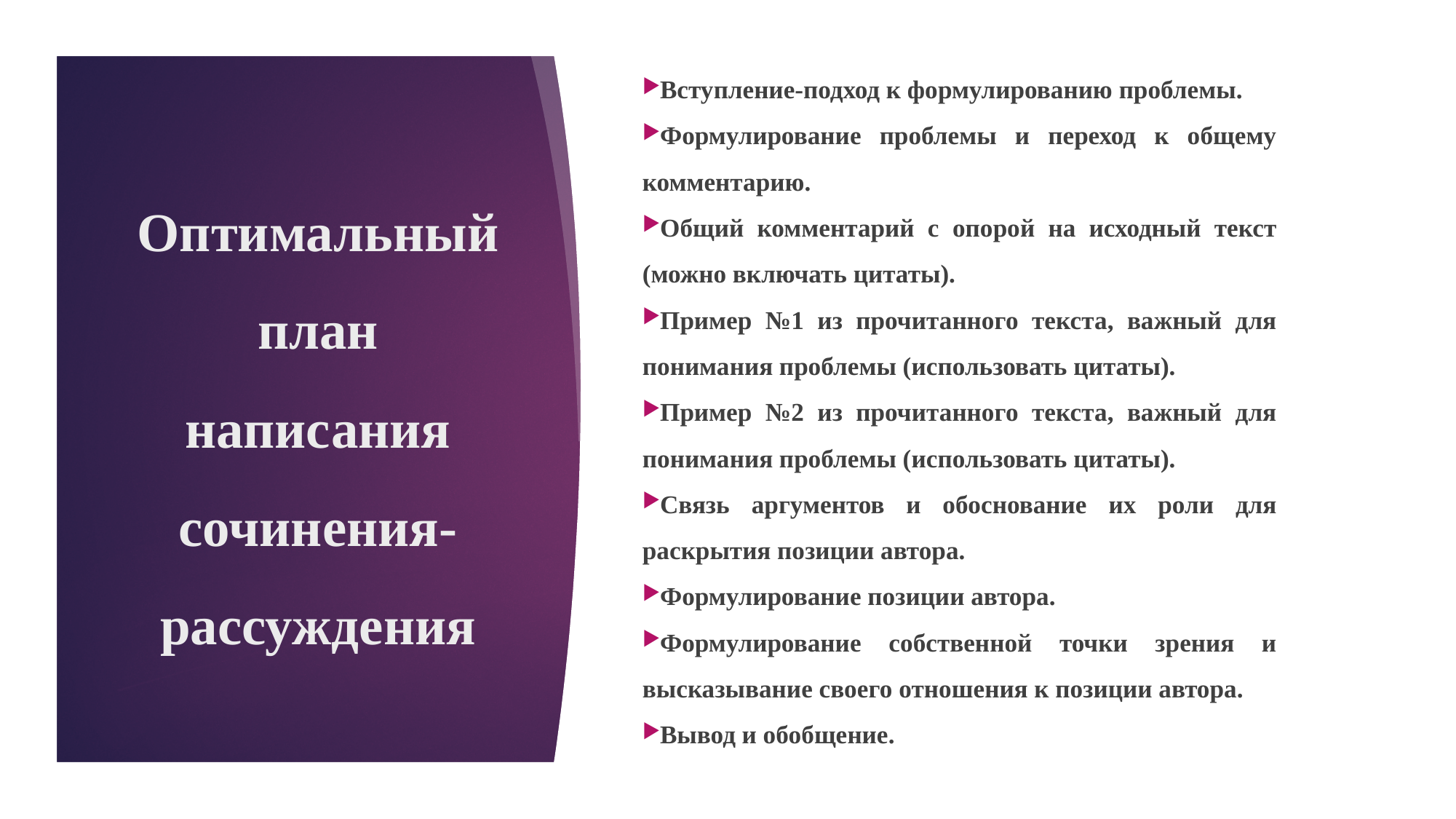

Вступление-подход к формулированию проблемы.
Формулирование проблемы и переход к общему комментарию.
Общий комментарий с опорой на исходный текст (можно включать цитаты).
Пример №1 из прочитанного текста, важный для понимания проблемы (использовать цитаты).
Пример №2 из прочитанного текста, важный для понимания проблемы (использовать цитаты).
Связь аргументов и обоснование их роли для раскрытия позиции автора.
Формулирование позиции автора.
Формулирование собственной точки зрения и высказывание своего отношения к позиции автора.
Вывод и обобщение.

# Оптимальный план написания сочинения-рассуждения